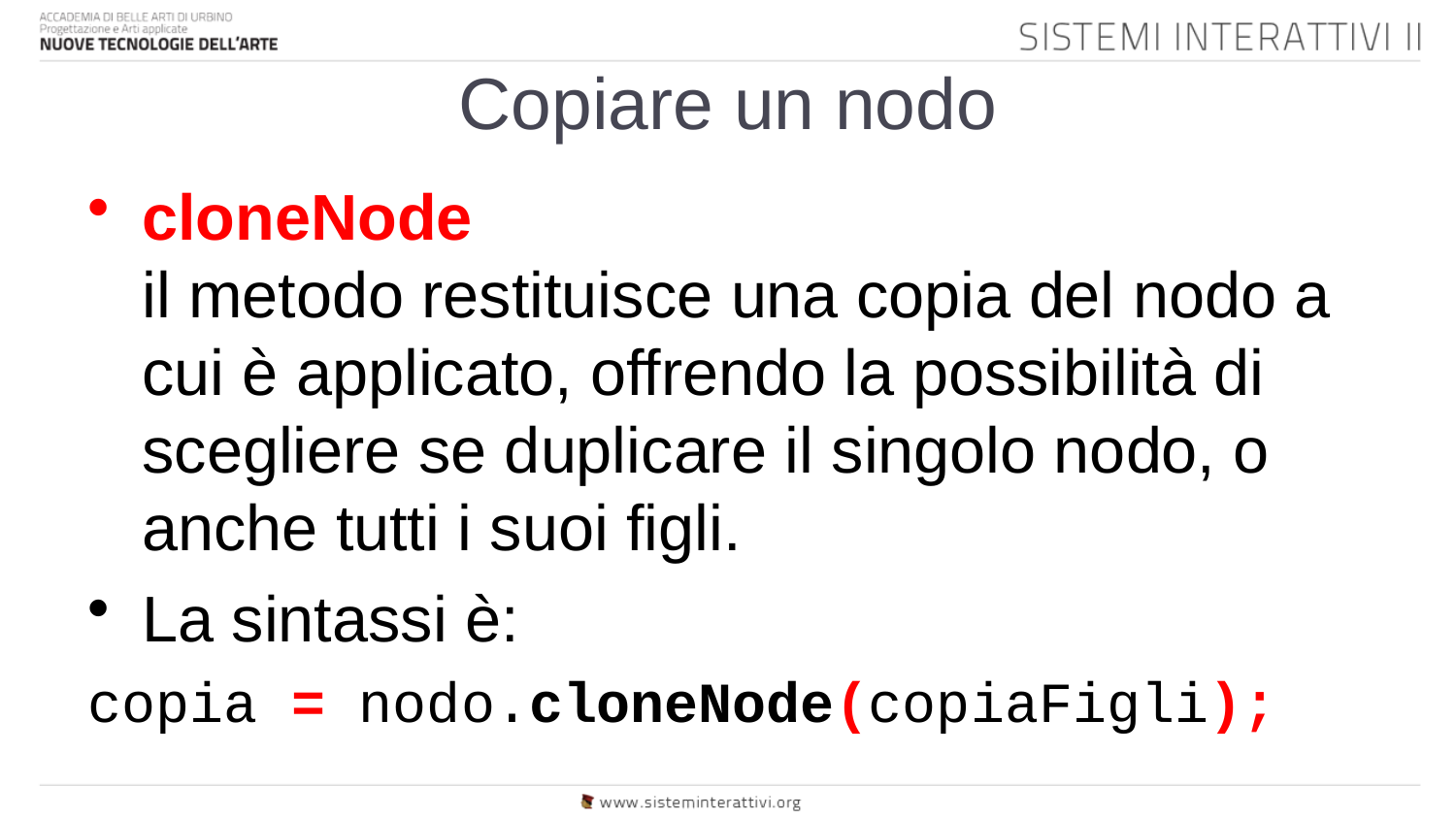

# Copiare un nodo
cloneNode
il metodo restituisce una copia del nodo a cui è applicato, offrendo la possibilità di scegliere se duplicare il singolo nodo, o anche tutti i suoi figli.
La sintassi è:
copia = nodo.cloneNode(copiaFigli);